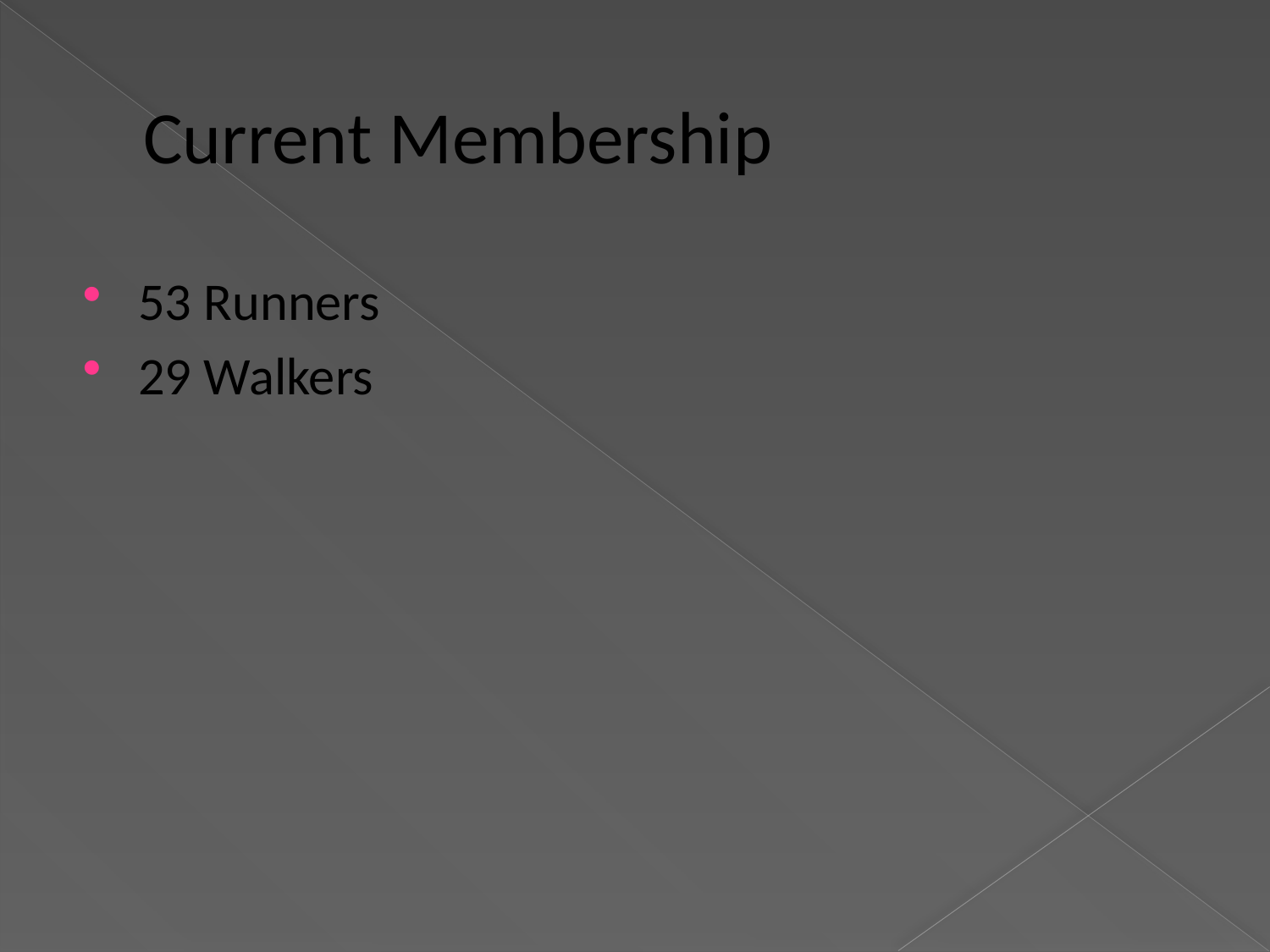

# Current Membership
53 Runners
29 Walkers